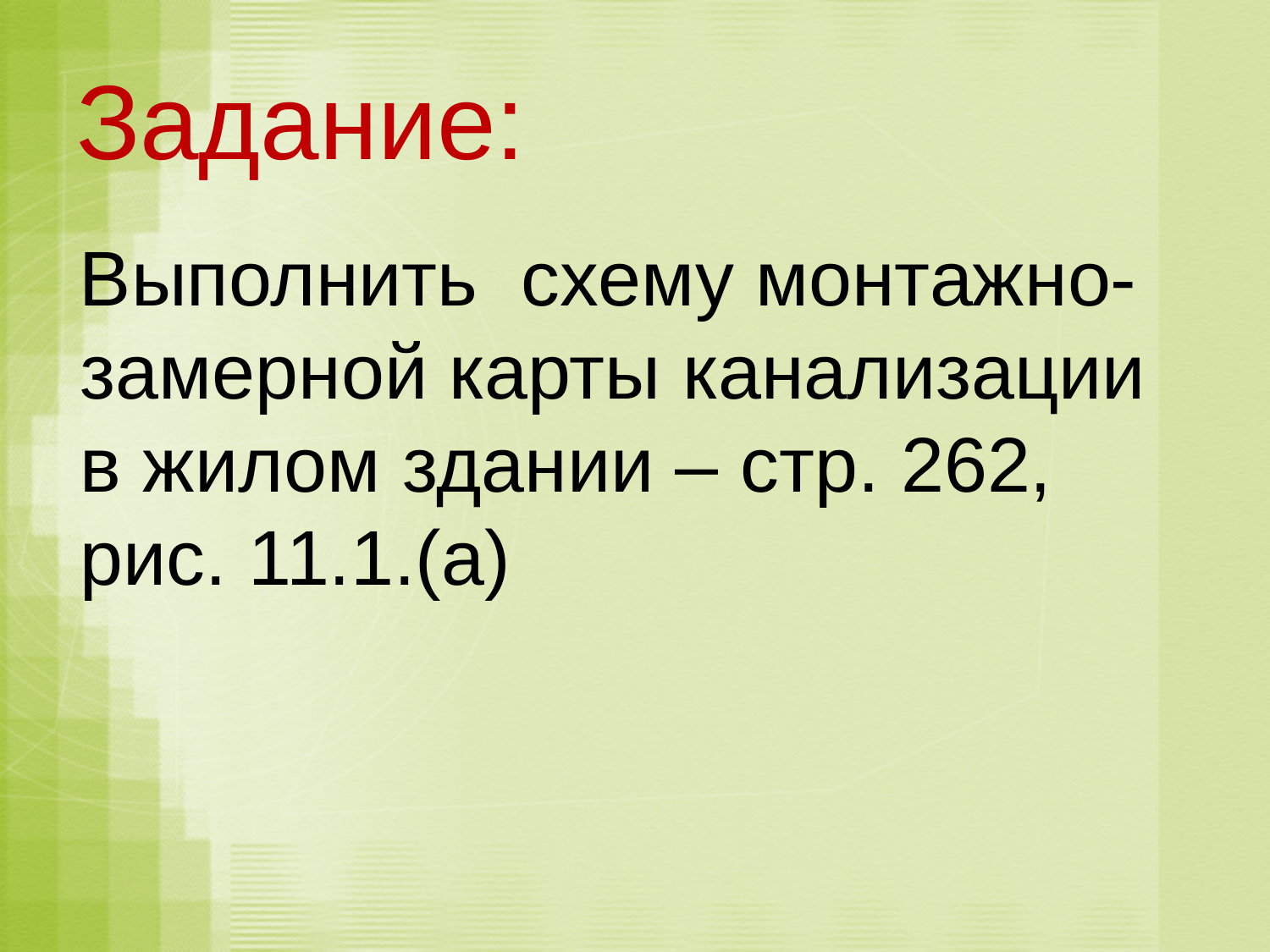

# Задание:
   Выполнить  схему монтажно-замерной карты канализации в жилом здании – стр. 262, рис. 11.1.(а)